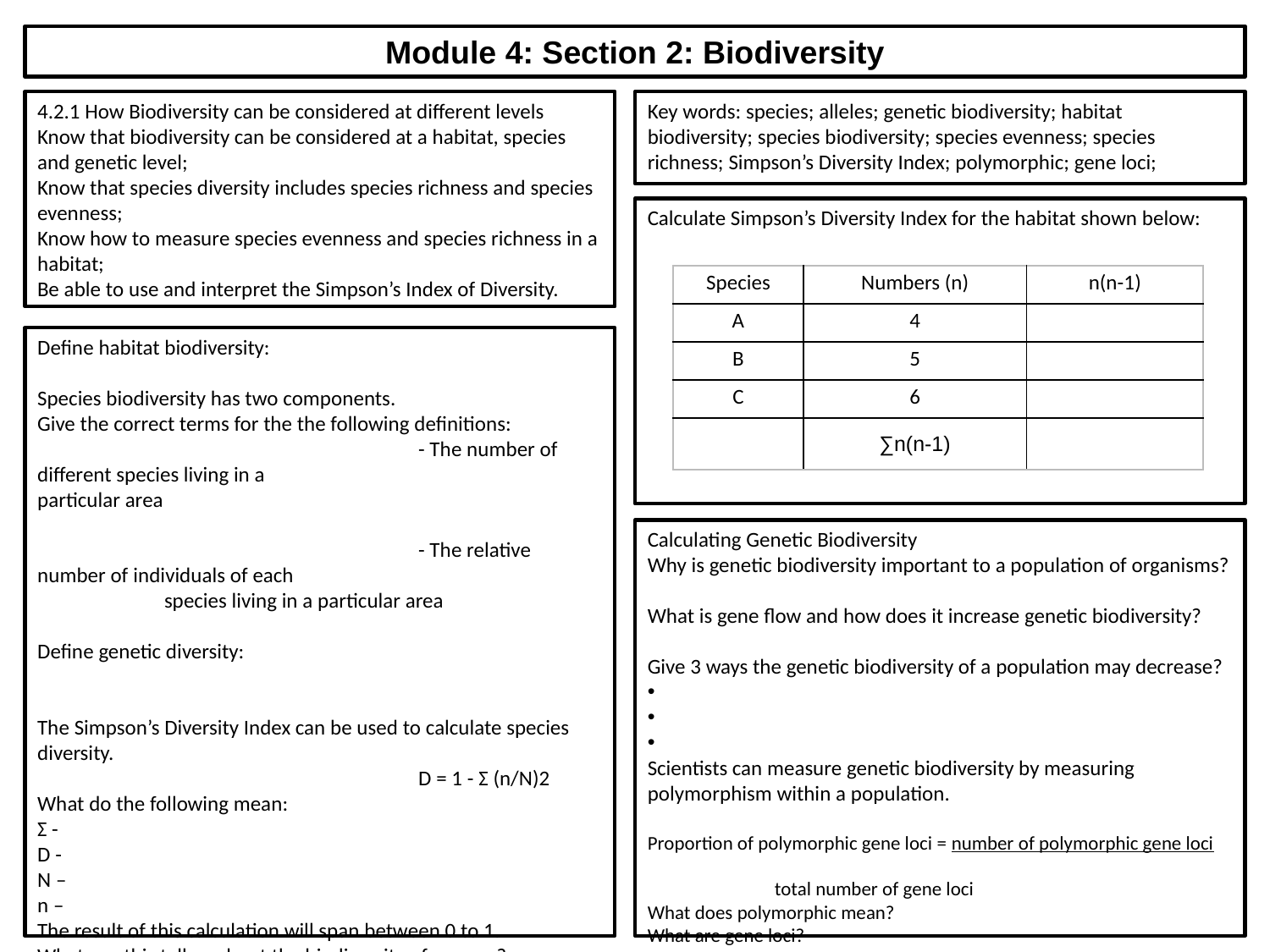

Module 4: Section 2: Biodiversity
4.2.1 How Biodiversity can be considered at different levels
Know that biodiversity can be considered at a habitat, species and genetic level;
Know that species diversity includes species richness and species evenness;
Know how to measure species evenness and species richness in a habitat;
Be able to use and interpret the Simpson’s Index of Diversity.
Key words: species; alleles; genetic biodiversity; habitat biodiversity; species biodiversity; species evenness; species richness; Simpson’s Diversity Index; polymorphic; gene loci;
Calculate Simpson’s Diversity Index for the habitat shown below:
| Species | Numbers (n) | n(n-1) |
| --- | --- | --- |
| A | 4 |  |
| B | 5 |  |
| C | 6 |  |
|  | ∑n(n-1) |  |
Define habitat biodiversity:

Species biodiversity has two components.
Give the correct terms for the the following definitions:
			- The number of different species living in a 			particular area

			- The relative number of individuals of each 			species living in a particular area

Define genetic diversity:

The Simpson’s Diversity Index can be used to calculate species diversity.
			D = 1 - Σ (n/N)2
What do the following mean:
Σ -
D -
N –
n –
The result of this calculation will span between 0 to 1.
What can this tell us about the biodiversity of an area?

Calculating Genetic Biodiversity
Why is genetic biodiversity important to a population of organisms?

What is gene flow and how does it increase genetic biodiversity?

Give 3 ways the genetic biodiversity of a population may decrease?

Scientists can measure genetic biodiversity by measuring polymorphism within a population.

Proportion of polymorphic gene loci = number of polymorphic gene loci
					total number of gene loci
What does polymorphic mean?
What are gene loci?